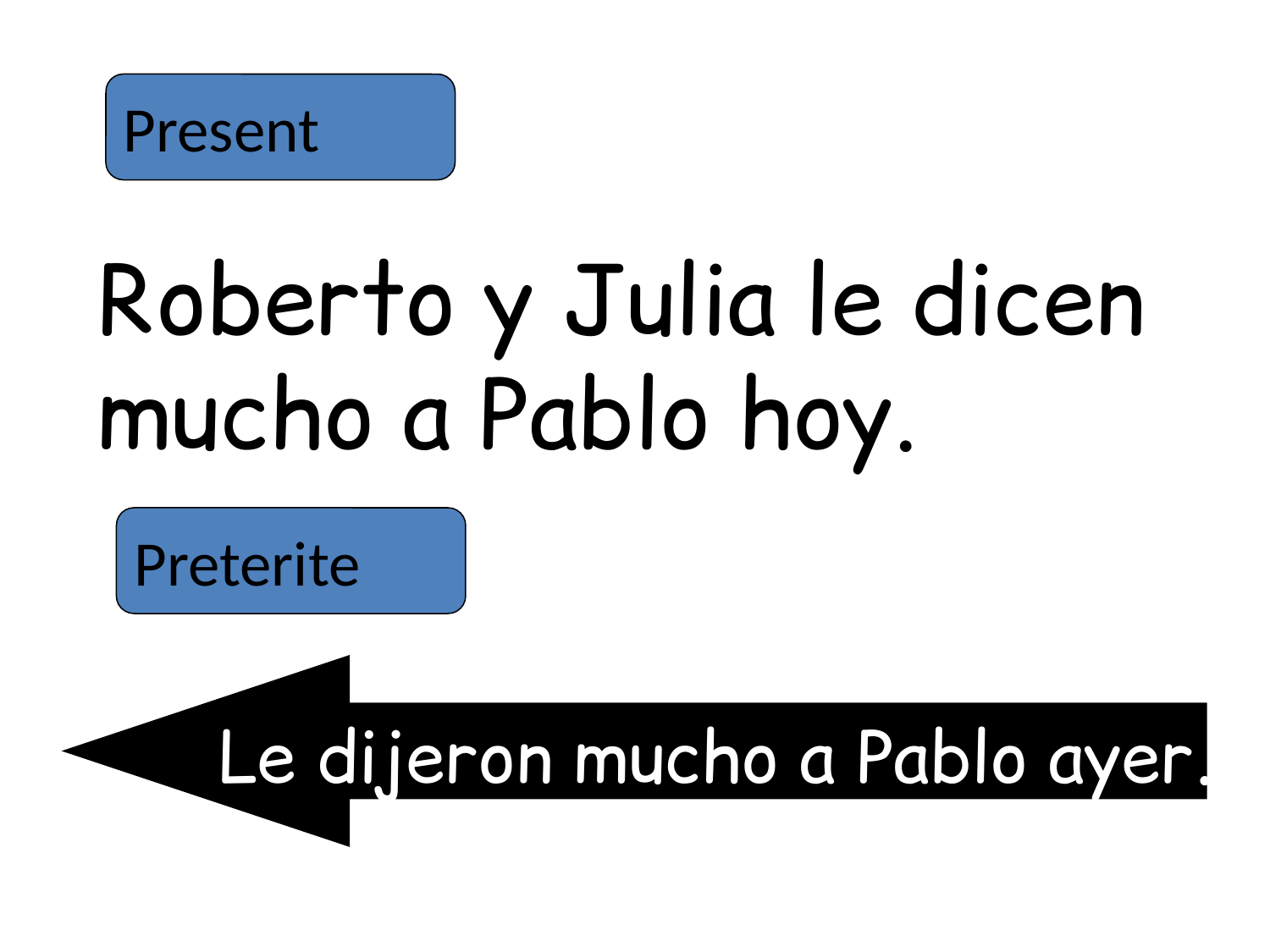

Present
Roberto y Julia le dicen mucho a Pablo hoy.
Preterite
Le dijeron mucho a Pablo ayer.